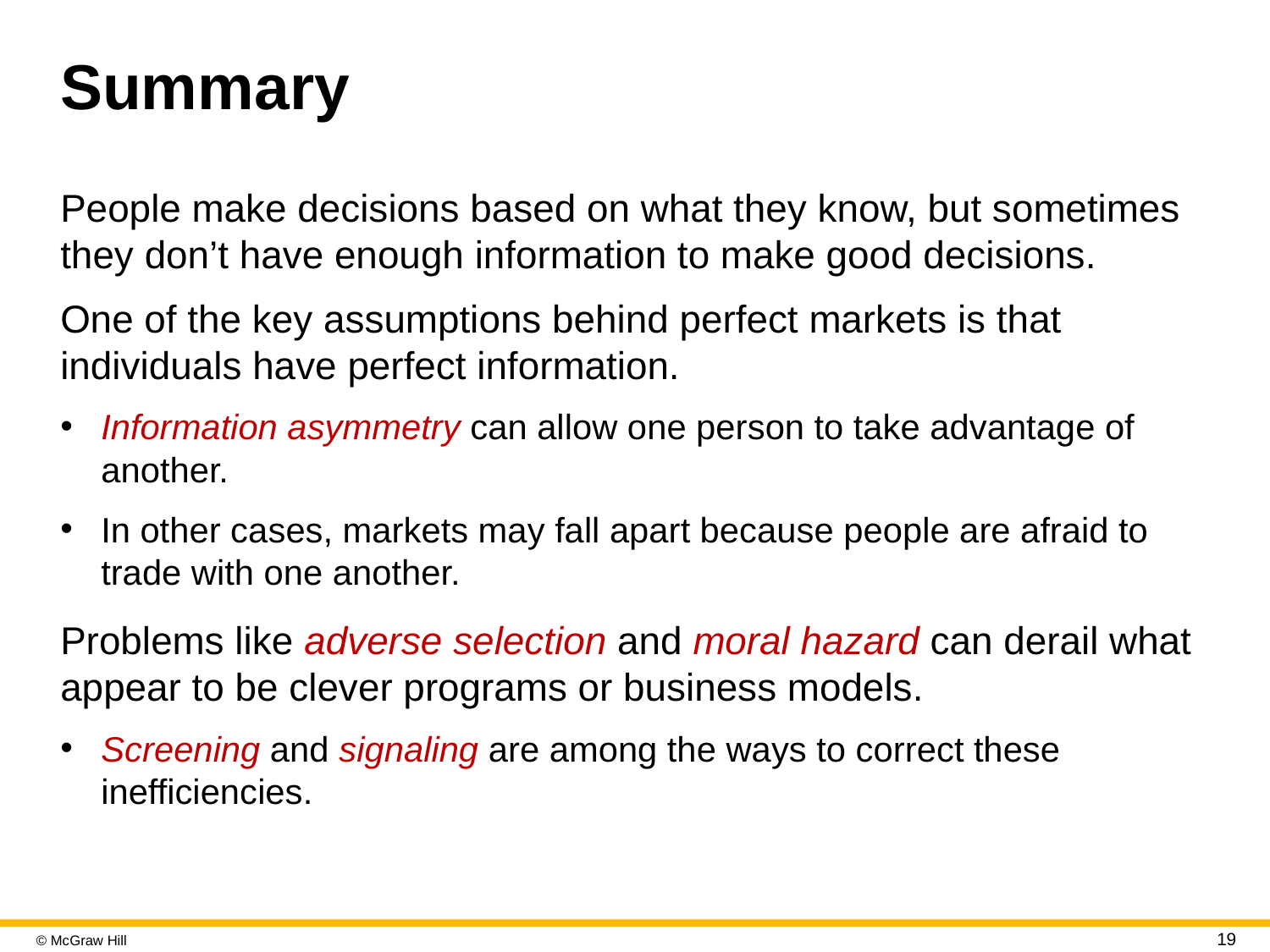

# Summary
People make decisions based on what they know, but sometimes they don’t have enough information to make good decisions.
One of the key assumptions behind perfect markets is that individuals have perfect information.
Information asymmetry can allow one person to take advantage of another.
In other cases, markets may fall apart because people are afraid to trade with one another.
Problems like adverse selection and moral hazard can derail what appear to be clever programs or business models.
Screening and signaling are among the ways to correct these inefficiencies.